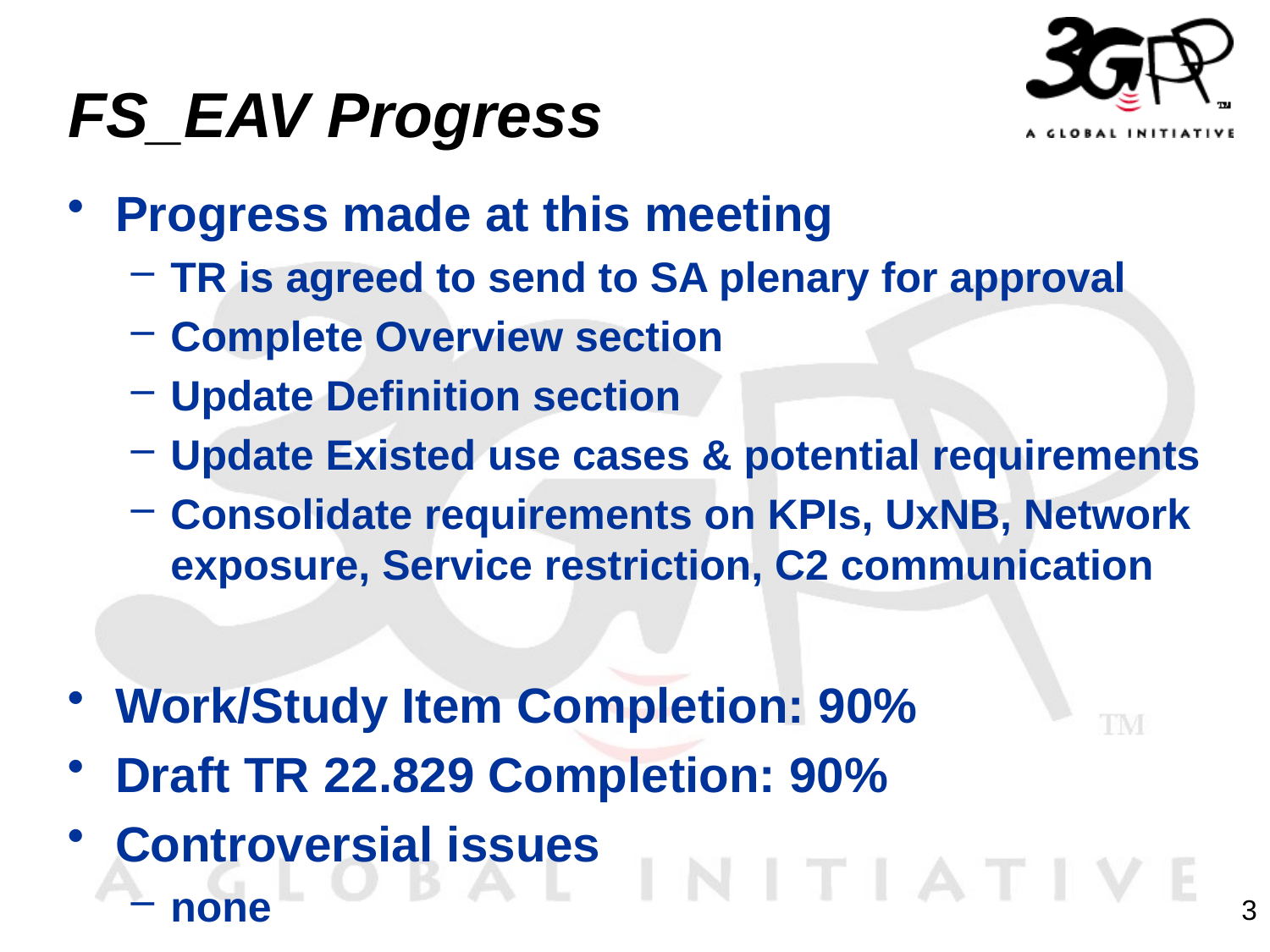

# FS_EAV Progress
Progress made at this meeting
TR is agreed to send to SA plenary for approval
Complete Overview section
Update Definition section
Update Existed use cases & potential requirements
Consolidate requirements on KPIs, UxNB, Network exposure, Service restriction, C2 communication

Work/Study Item Completion: 90%
Draft TR 22.829 Completion: 90%
Controversial issues
none

3